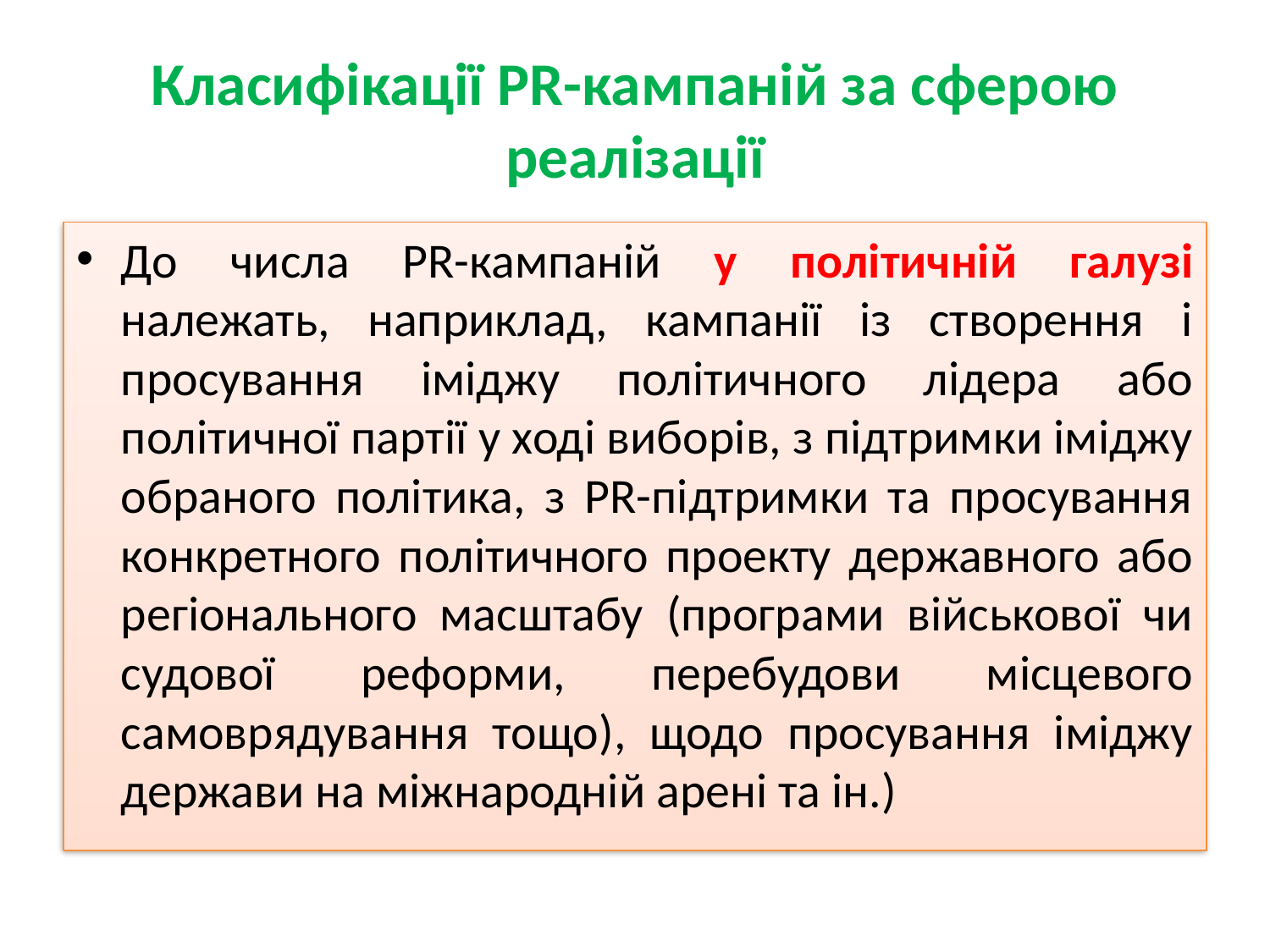

# Класифікації PR-кампаній за сферою реалізації
До числа PR-кампаній у політичній галузі належать, наприклад, кампанії із створення і просування іміджу політичного лідера або політичної партії у ході виборів, з підтримки іміджу обраного політика, з PR-підтримки та просування конкретного політичного проекту державного або регіонального масштабу (програми військової чи судової реформи, перебудови місцевого самоврядування тощо), щодо просування іміджу держави на міжнародній арені та ін.)